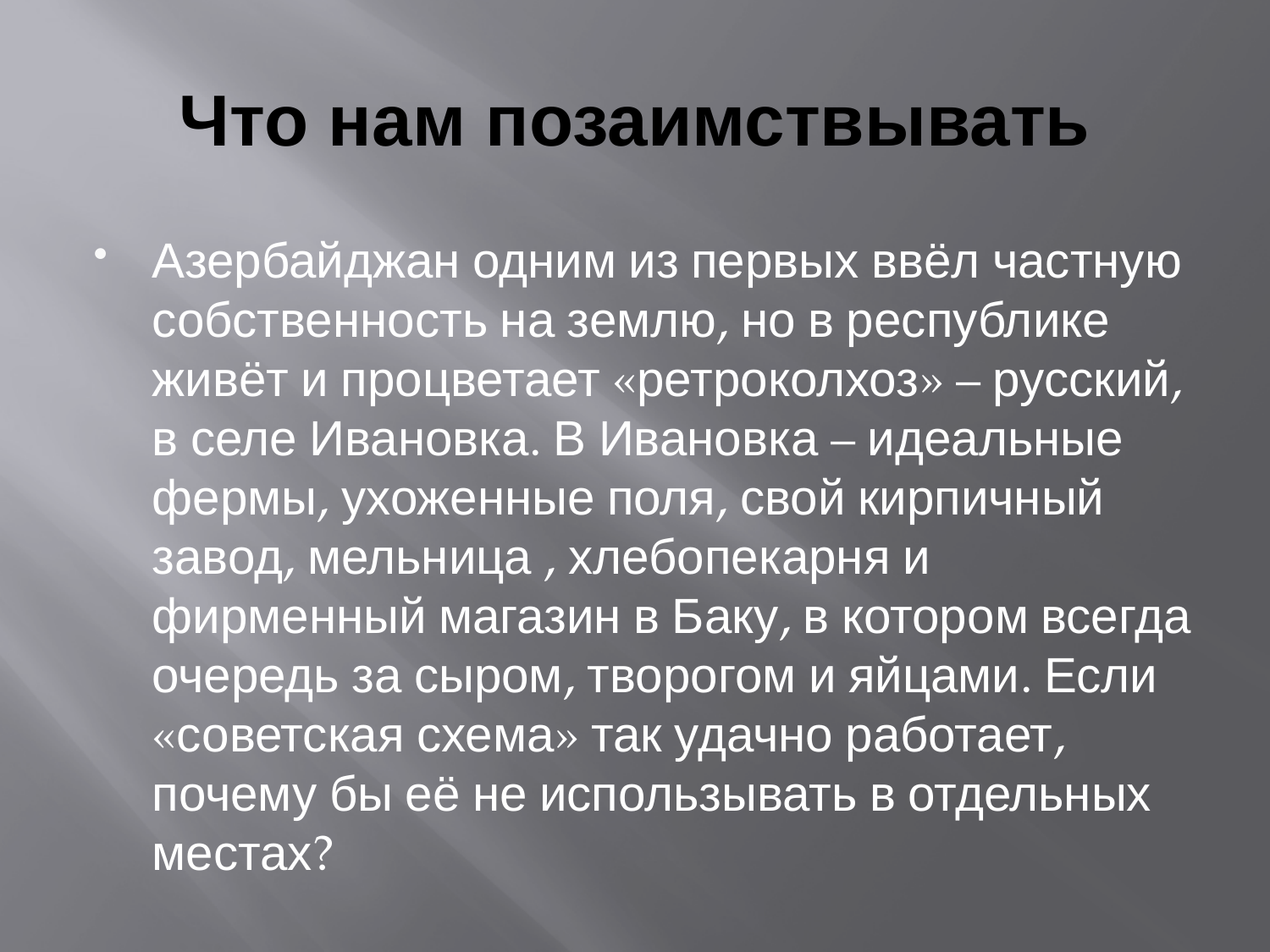

# Что нам позаимствывать
Азербайджан одним из первых ввёл частную собственность на землю, но в республике живёт и процветает «ретроколхоз» – русский, в селе Ивановка. В Ивановка – идеальные фермы, ухоженные поля, свой кирпичный завод, мельница , хлебопекарня и фирменный магазин в Баку, в котором всегда очередь за сыром, творогом и яйцами. Если «советская схема» так удачно работает, почему бы её не использывать в отдельных местах?